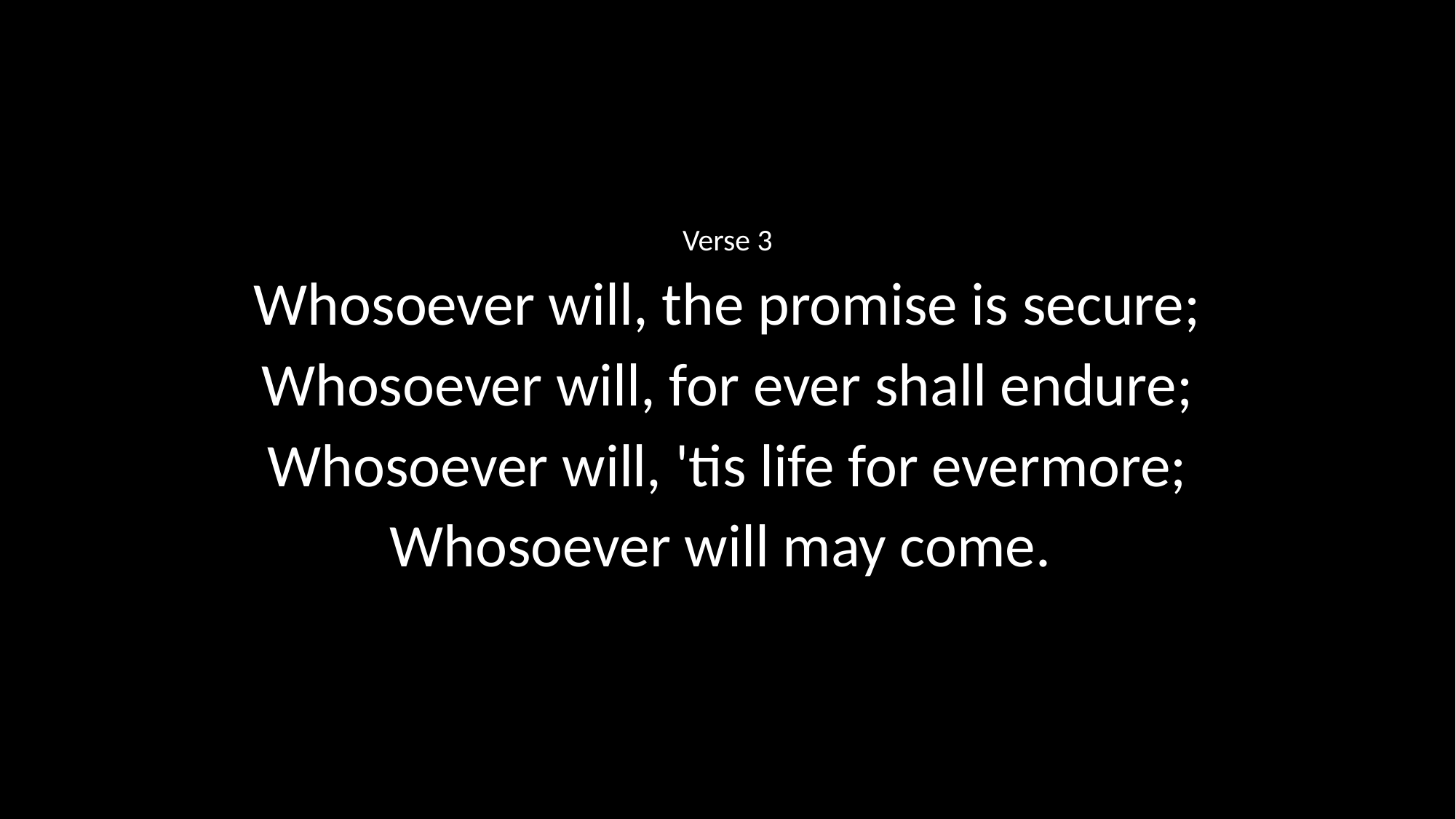

Verse 3
Whosoever will, the promise is secure;
Whosoever will, for ever shall endure;
Whosoever will, 'tis life for evermore;
Whosoever will may come.